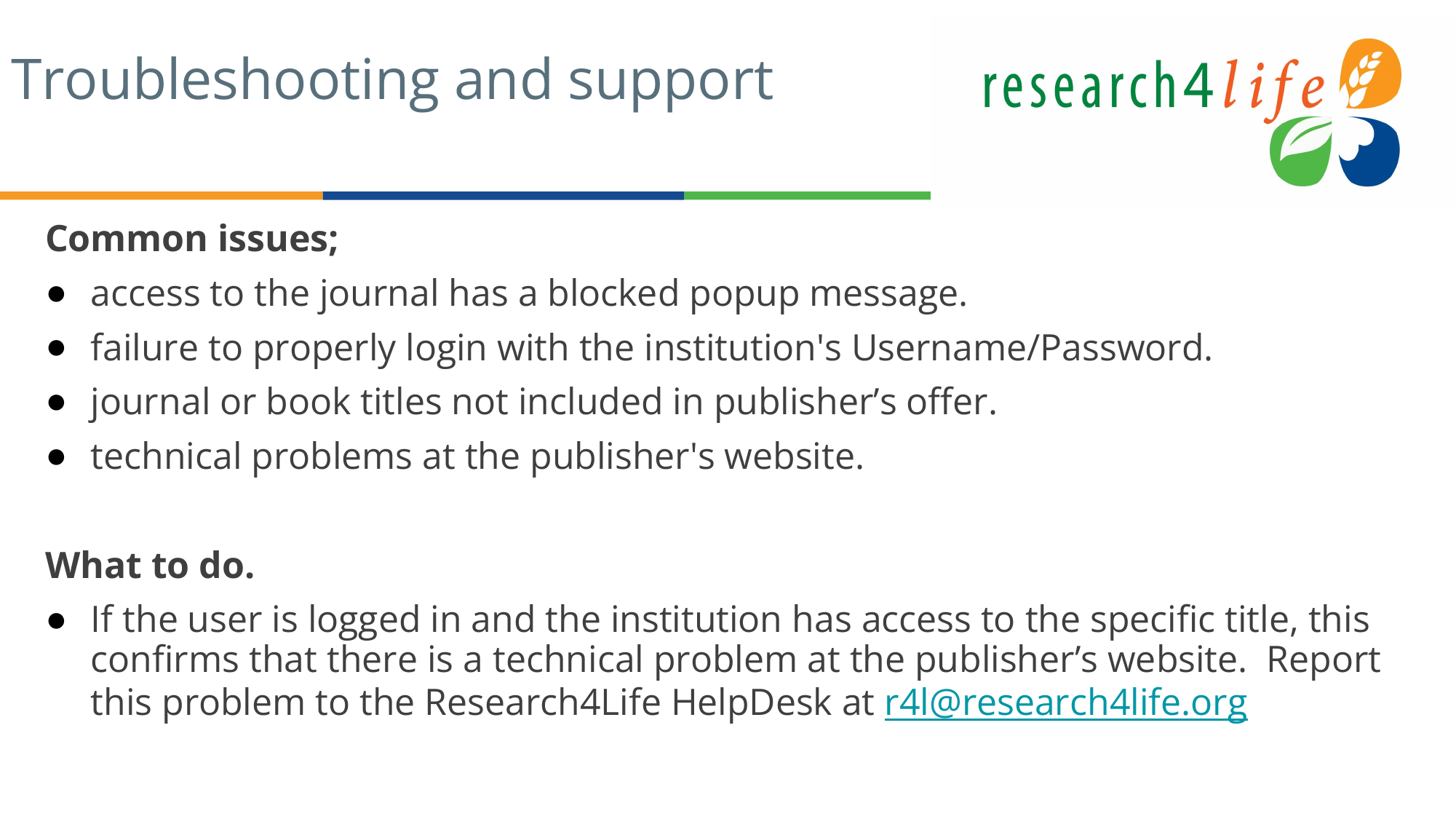

# Troubleshooting and support
Common issues;
access to the journal has a blocked popup message.
failure to properly login with the institution's Username/Password.
journal or book titles not included in publisher’s offer.
technical problems at the publisher's website.

What to do.
If the user is logged in and the institution has access to the specific title, this confirms that there is a technical problem at the publisher’s website.  Report this problem to the Research4Life HelpDesk at r4l@research4life.org